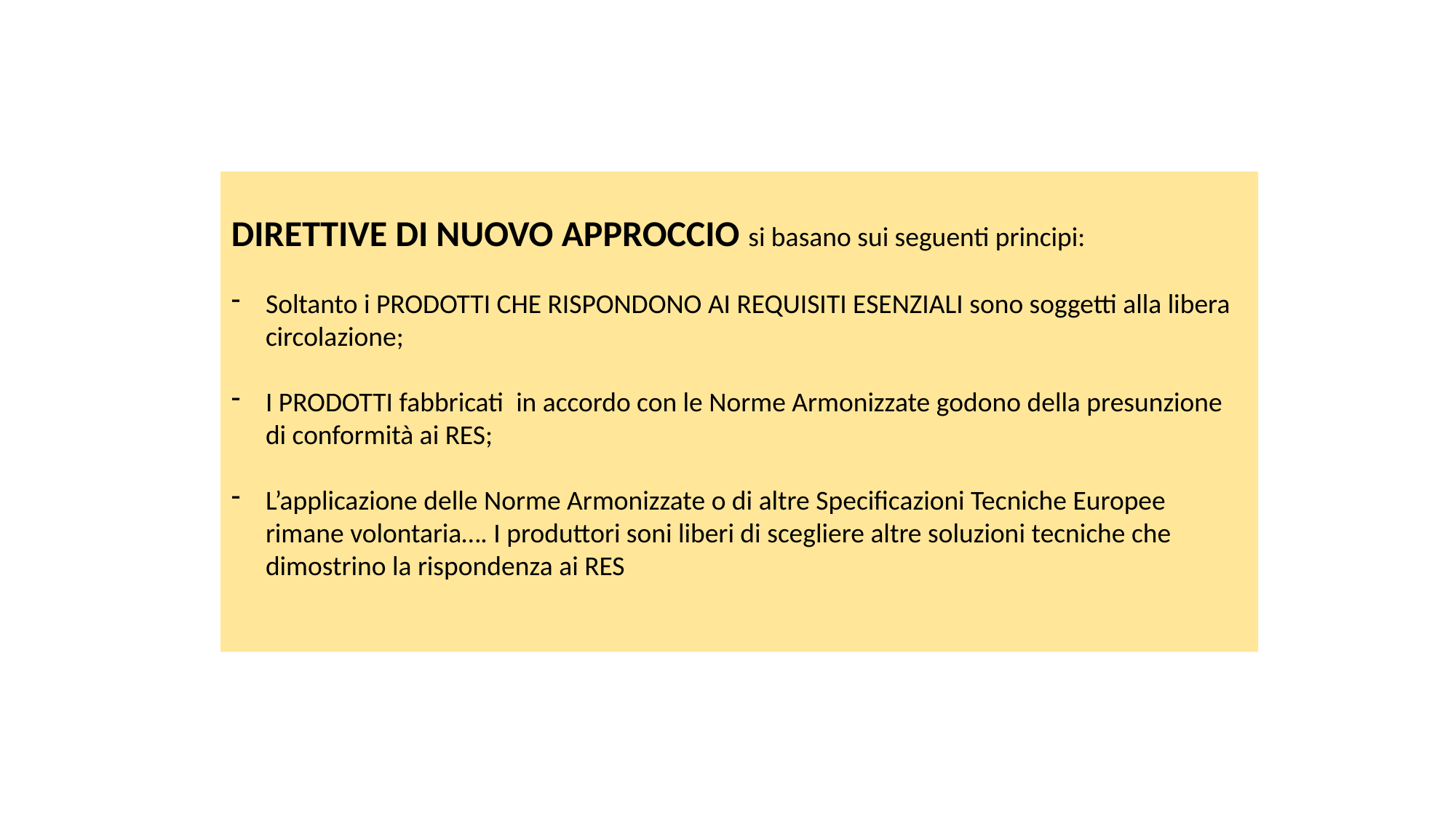

DIRETTIVE DI NUOVO APPROCCIO si basano sui seguenti principi:

Soltanto i PRODOTTI CHE RISPONDONO AI REQUISITI ESENZIALI sono soggetti alla libera circolazione;

I PRODOTTI fabbricati  in accordo con le Norme Armonizzate godono della presunzione di conformità ai RES;

L’applicazione delle Norme Armonizzate o di altre Specificazioni Tecniche Europee rimane volontaria…. I produttori soni liberi di scegliere altre soluzioni tecniche che dimostrino la rispondenza ai RES